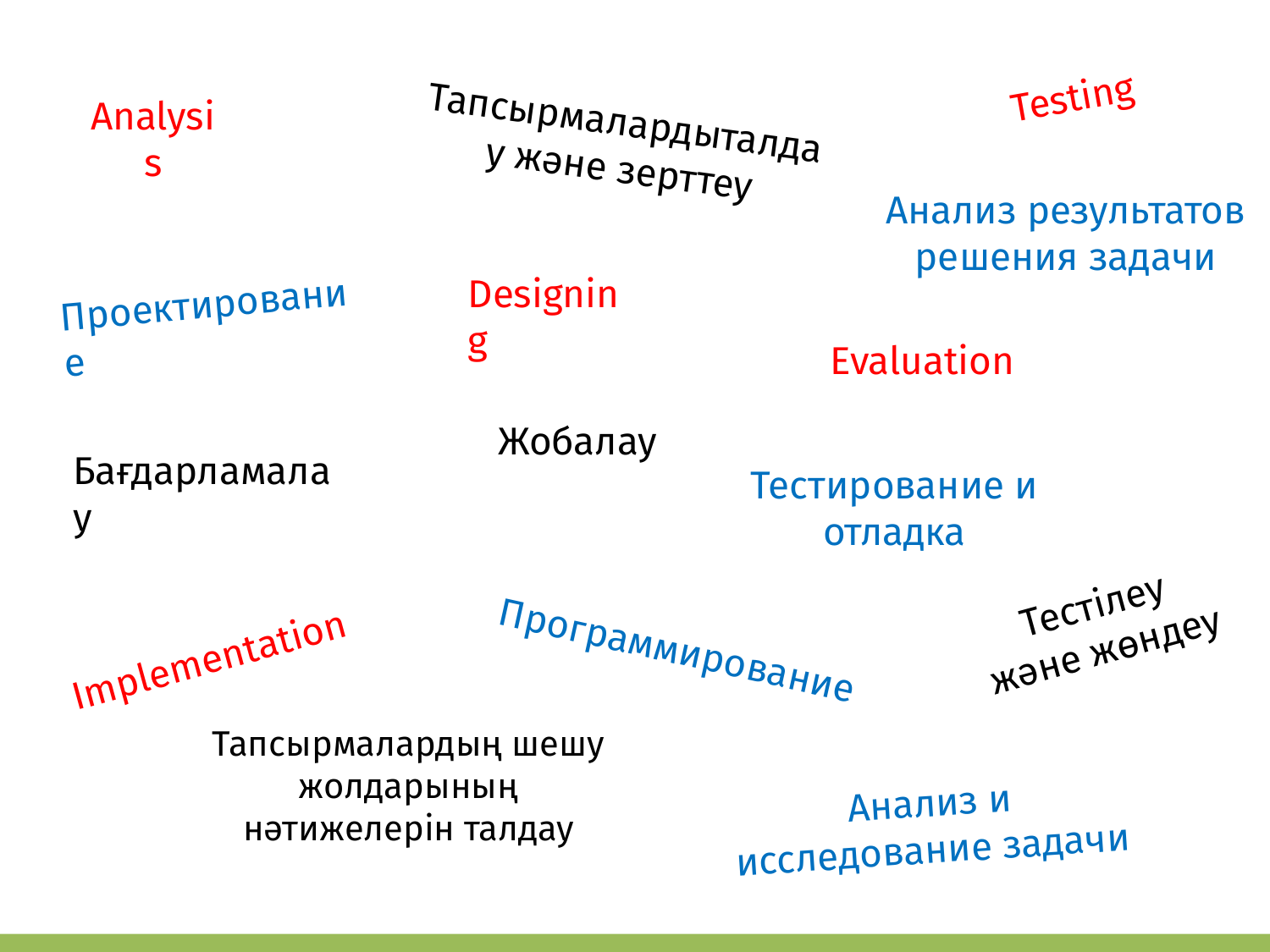

Testing
Analysis
Тапсырмалардыталдау және зерттеу
Анализ результатов решения задачи
Designing
Проектирование
Evaluation
Жобалау
Бағдарламалау
Тестирование и отладка
Тестілеу және жөндеу
Программирование

Implementation
Тапсырмалардың шешу жолдарының нәтижелерін талдау
Анализ и исследование задачи